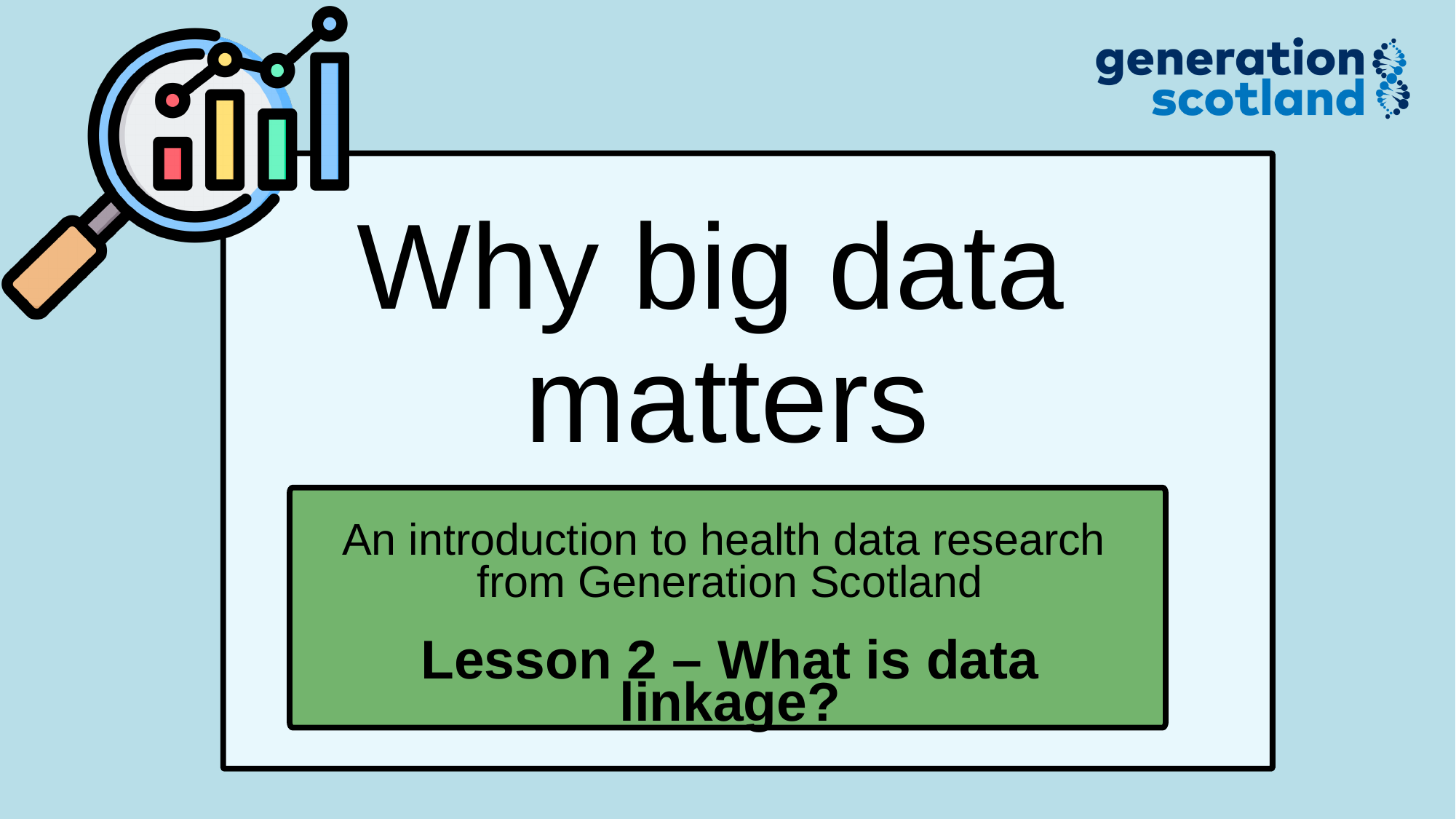

Why big data  matters

An introduction to health data research
from Generation Scotland

Lesson 2 – What is data linkage?